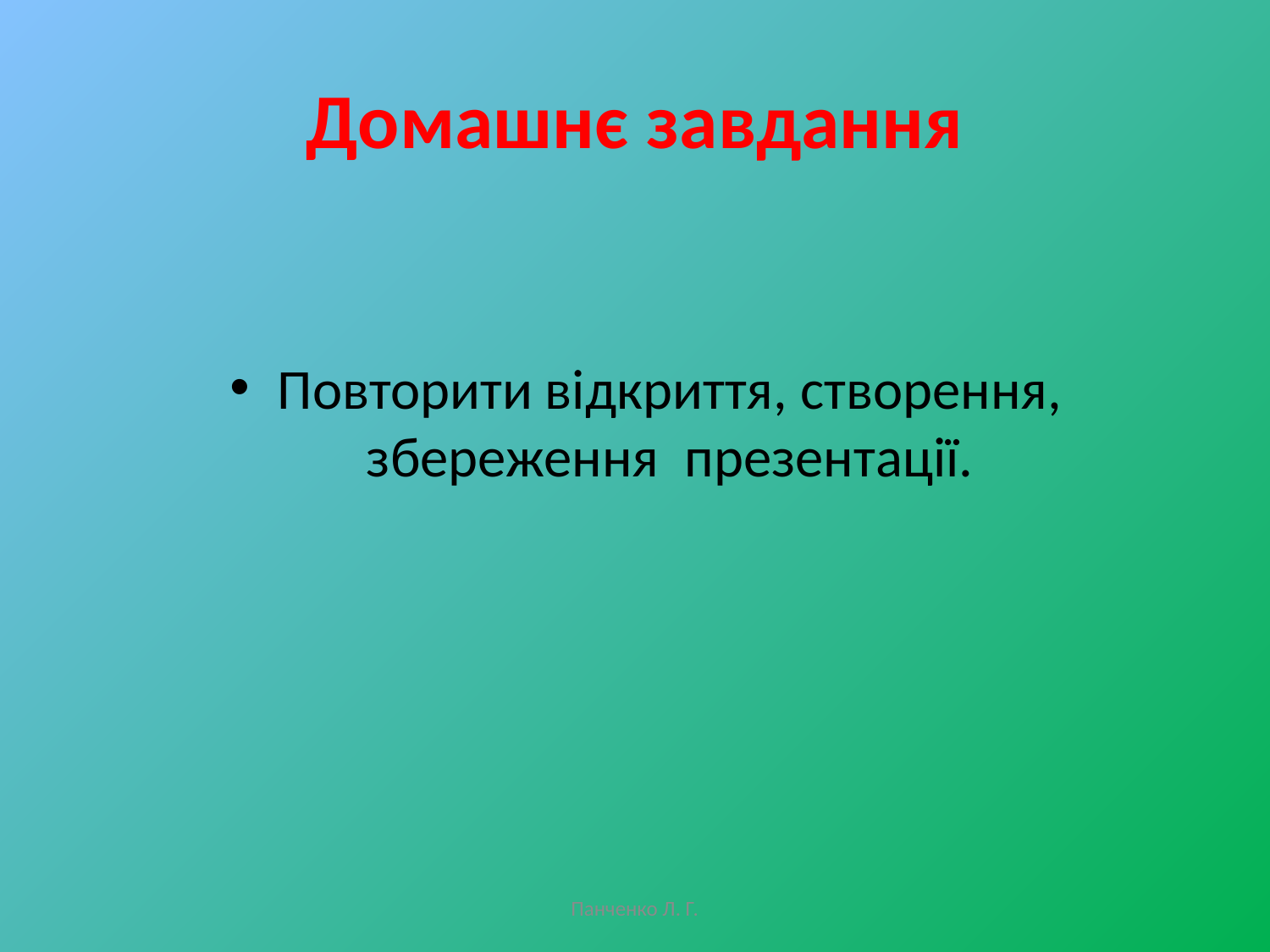

# Домашнє завдання
Повторити відкриття, створення, збереження  презентації.

Панченко Л. Г.